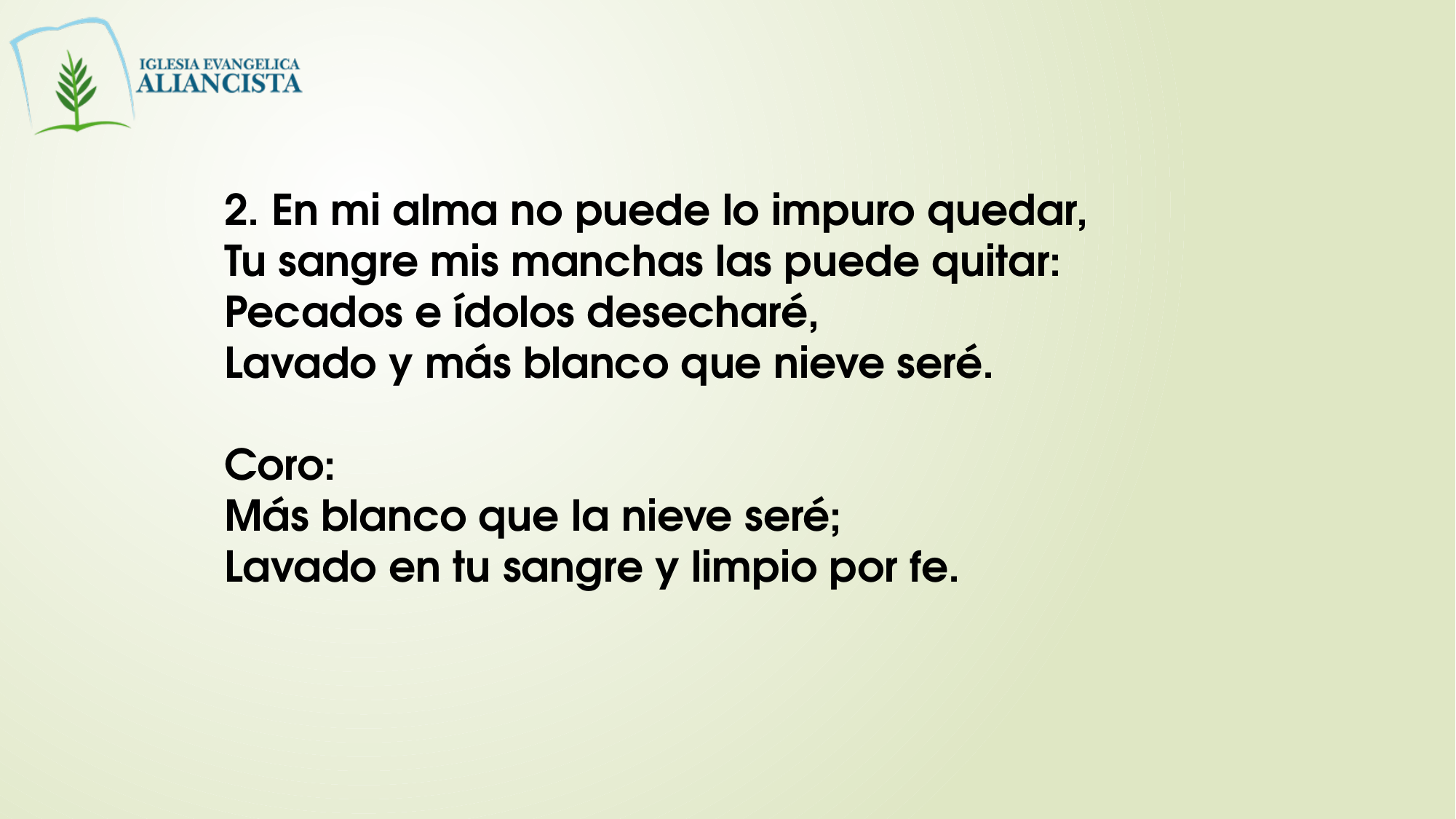

2. En mi alma no puede lo impuro quedar,
Tu sangre mis manchas las puede quitar:
Pecados e ídolos desecharé,
Lavado y más blanco que nieve seré.

Coro:
Más blanco que la nieve seré;
Lavado en tu sangre y limpio por fe.